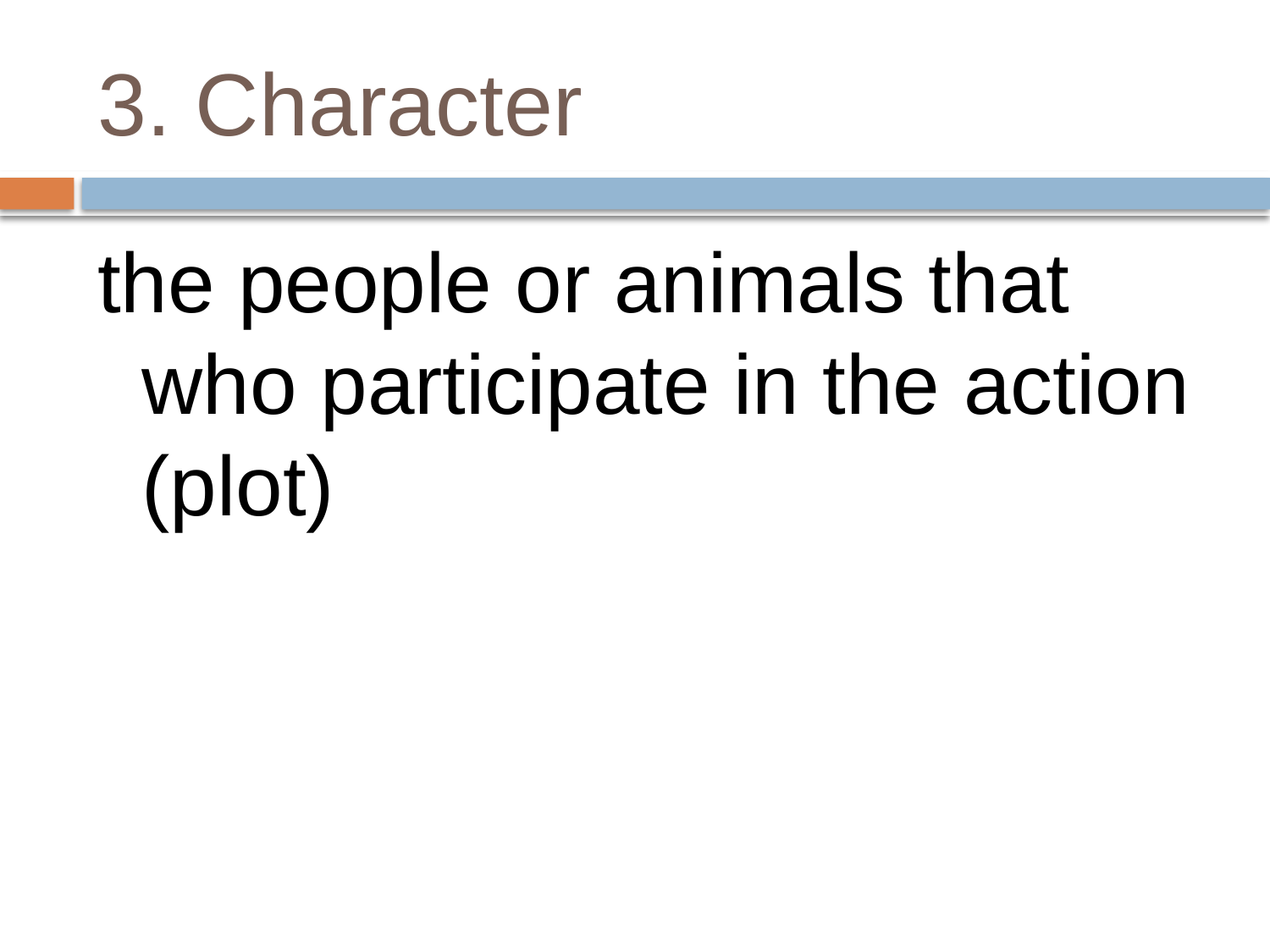

# 3. Character
the people or animals that who participate in the action (plot)